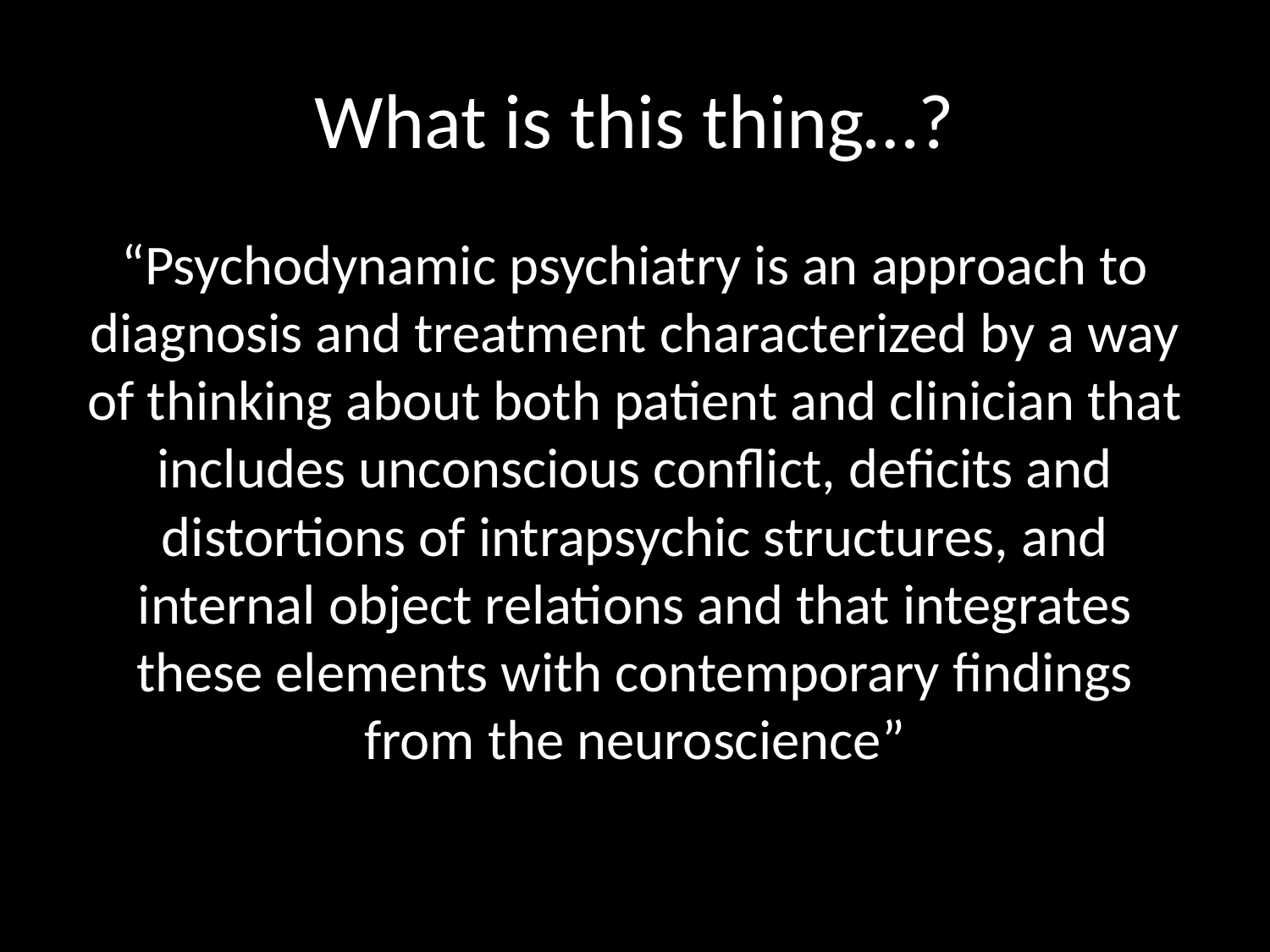

# What is this thing…?
“Psychodynamic psychiatry is an approach to diagnosis and treatment characterized by a way of thinking about both patient and clinician that includes unconscious conflict, deficits and distortions of intrapsychic structures, and internal object relations and that integrates these elements with contemporary findings from the neuroscience”